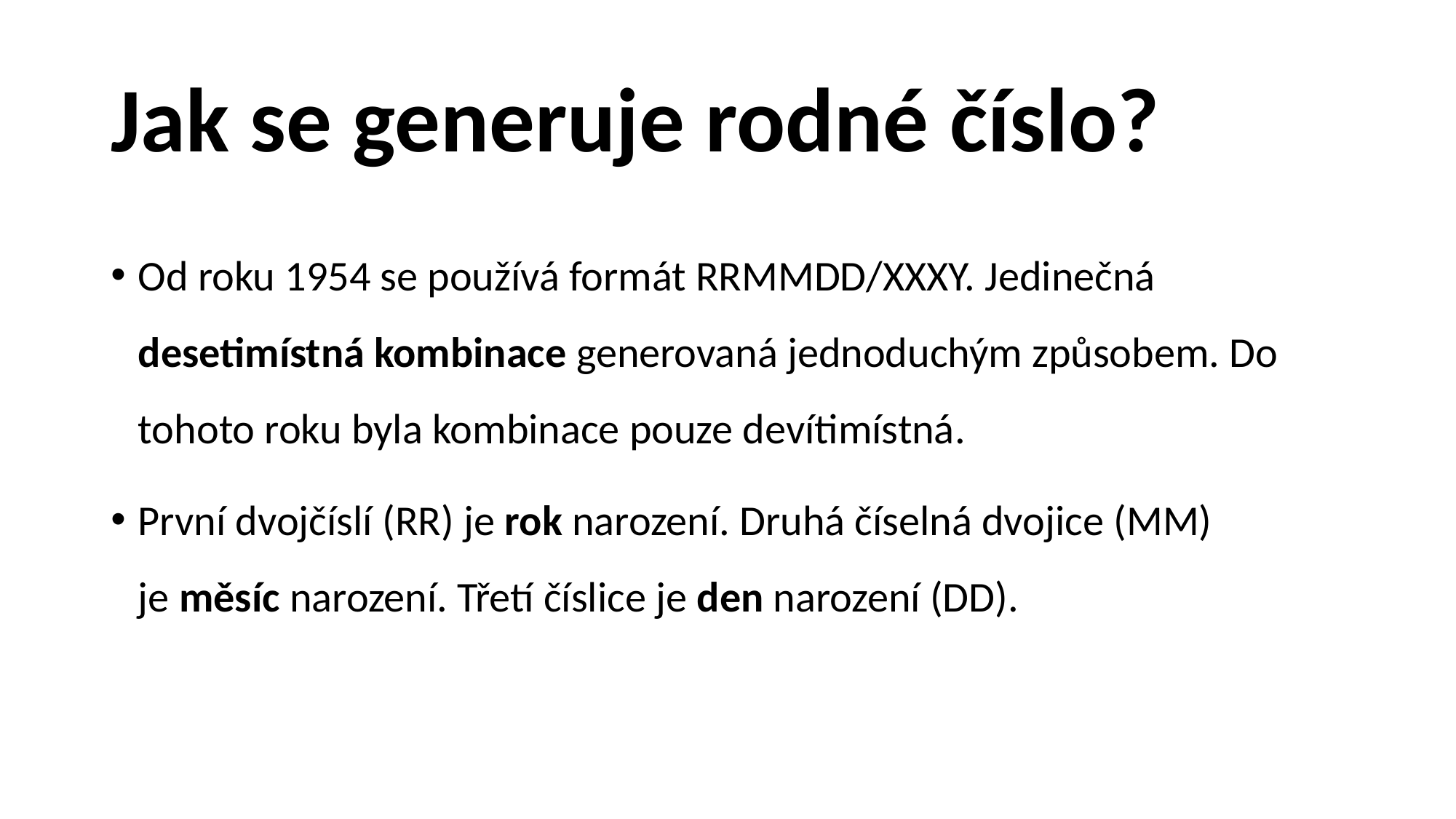

# Jak se generuje rodné číslo?
Od roku 1954 se používá formát RRMMDD/XXXY. Jedinečná desetimístná kombinace generovaná jednoduchým způsobem. Do tohoto roku byla kombinace pouze devítimístná.
První dvojčíslí (RR) je rok narození. Druhá číselná dvojice (MM) je měsíc narození. Třetí číslice je den narození (DD).